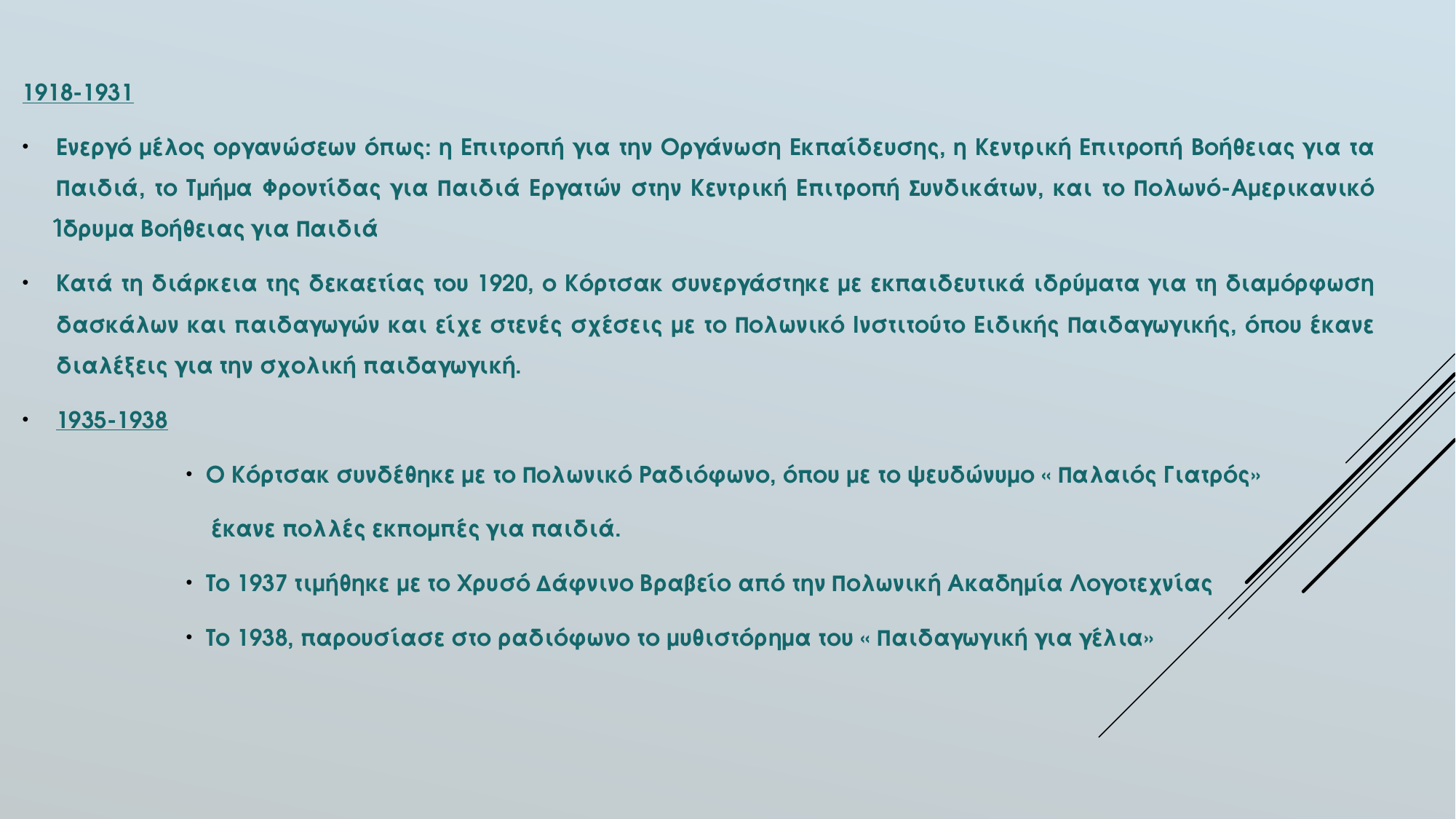

1918-1931
Ενεργό μέλος οργανώσεων όπως: η Επιτροπή για την Οργάνωση Εκπαίδευσης, η Κεντρική Επιτροπή Βοήθειας για τα Παιδιά, το Τμήμα Φροντίδας για Παιδιά Εργατών στην Κεντρική Επιτροπή Συνδικάτων, και το Πολωνό-Αμερικανικό Ίδρυμα Βοήθειας για Παιδιά
Κατά τη διάρκεια της δεκαετίας του 1920, ο Κόρτσακ συνεργάστηκε με εκπαιδευτικά ιδρύματα για τη διαμόρφωση δασκάλων και παιδαγωγών και είχε στενές σχέσεις με το Πολωνικό Ινστιτούτο Ειδικής Παιδαγωγικής, όπου έκανε διαλέξεις για την σχολική παιδαγωγική.
1935-1938
Ο Κόρτσακ συνδέθηκε με το Πολωνικό Ραδιόφωνο, όπου με το ψευδώνυμο « Παλαιός Γιατρός»
    έκανε πολλές εκπομπές για παιδιά.
Το 1937 τιμήθηκε με το Χρυσό Δάφνινο Βραβείο από την Πολωνική Ακαδημία Λογοτεχνίας
Το 1938, παρουσίασε στο ραδιόφωνο το μυθιστόρημα του « Παιδαγωγική για γέλια»